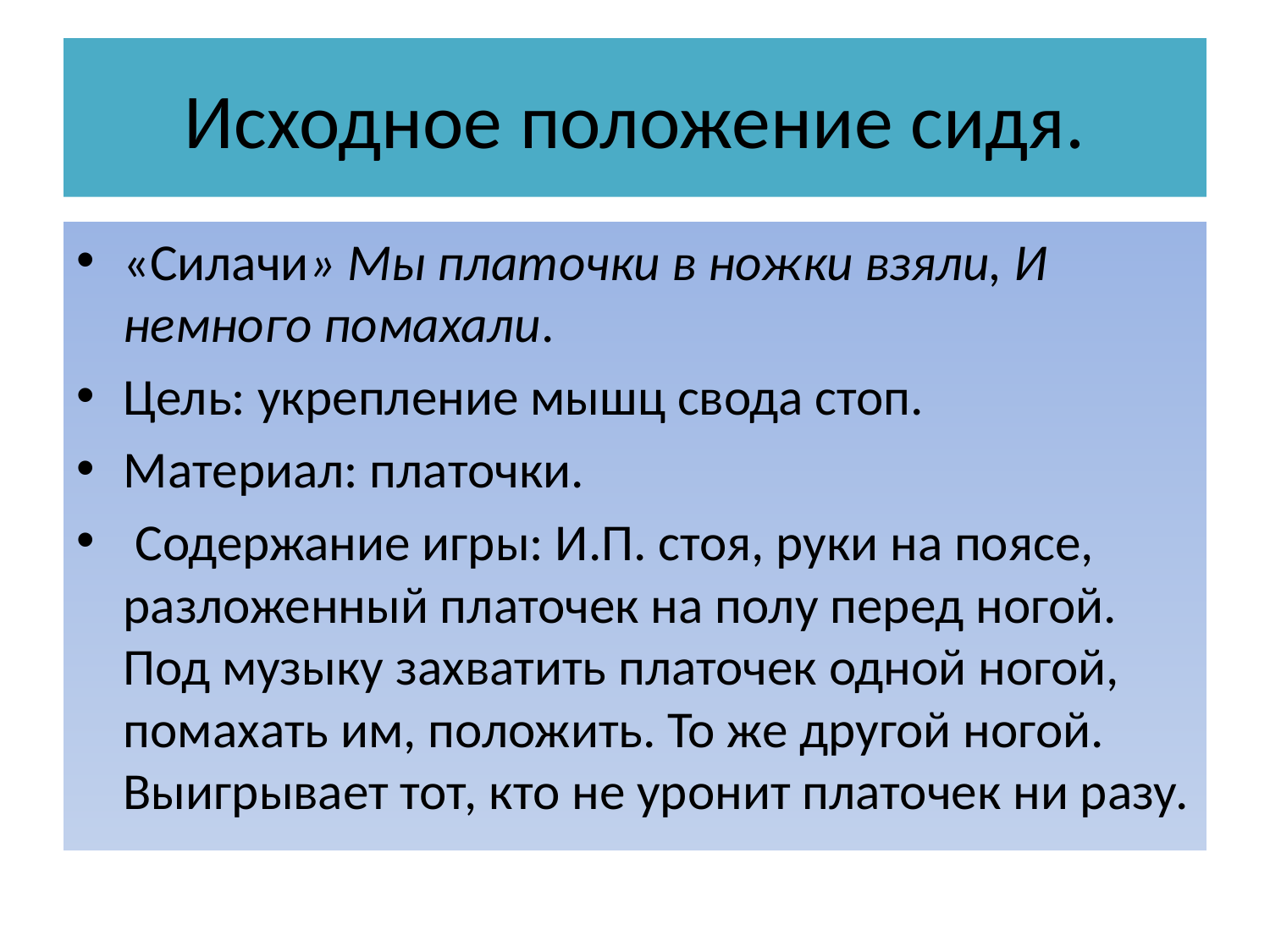

# Исходное положение сидя.
«Силачи» Мы платочки в ножки взяли, И немного помахали.
Цель: укрепление мышц свода стоп.
Материал: платочки.
 Содержание игры: И.П. стоя, руки на поясе, разложенный платочек на полу перед ногой. Под музыку захватить платочек одной ногой, помахать им, положить. То же другой ногой. Выигрывает тот, кто не уронит платочек ни разу.